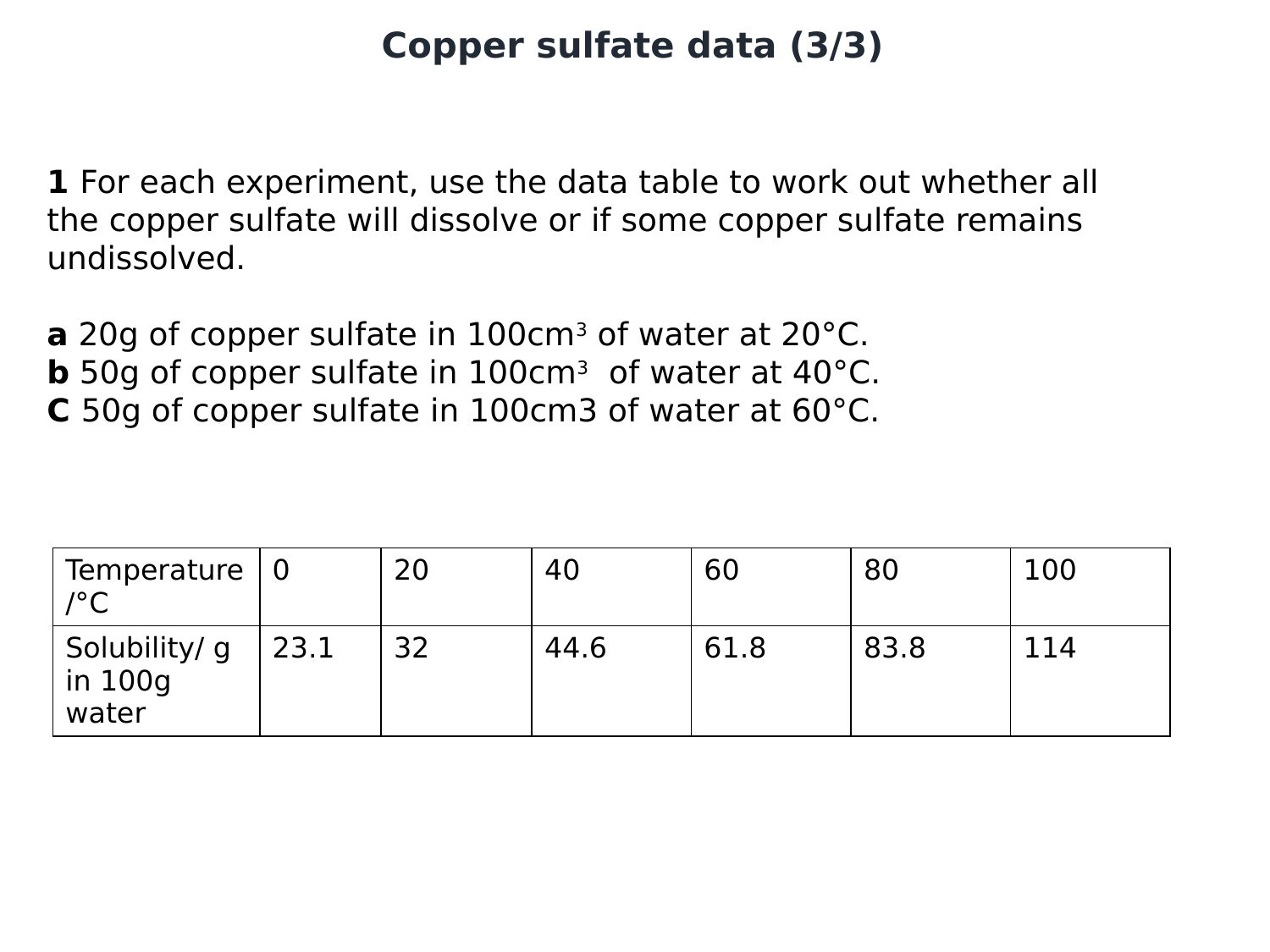

Copper sulfate data (3/3)
1 For each experiment, use the data table to work out whether all the copper sulfate will dissolve or if some copper sulfate remains undissolved.

a 20g of copper sulfate in 100cm3 of water at 20°C.
b 50g of copper sulfate in 100cm3  of water at 40°C.
C 50g of copper sulfate in 100cm3 of water at 60°C.

| Temperature/°C | 0 | 20 | 40 | 60 | 80 | 100 |
| --- | --- | --- | --- | --- | --- | --- |
| Solubility/ g in 100g water | 23.1 | 32 | 44.6 | 61.8 | 83.8 | 114 |